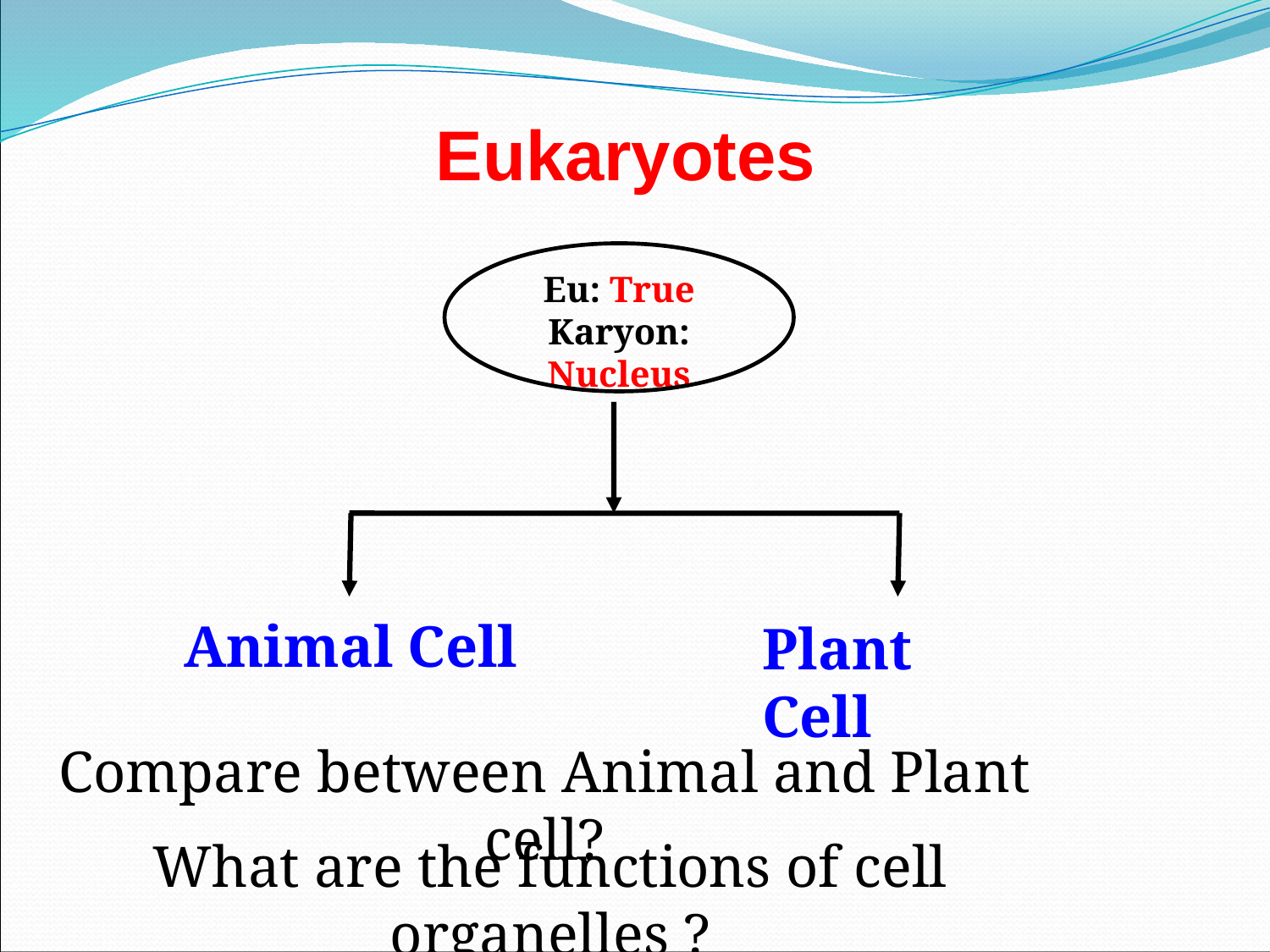

Eukaryotes

Eu: True
Karyon: Nucleus

Animal Cell
Plant Cell
Compare between Animal and Plant cell?
What are the functions of cell organelles ?